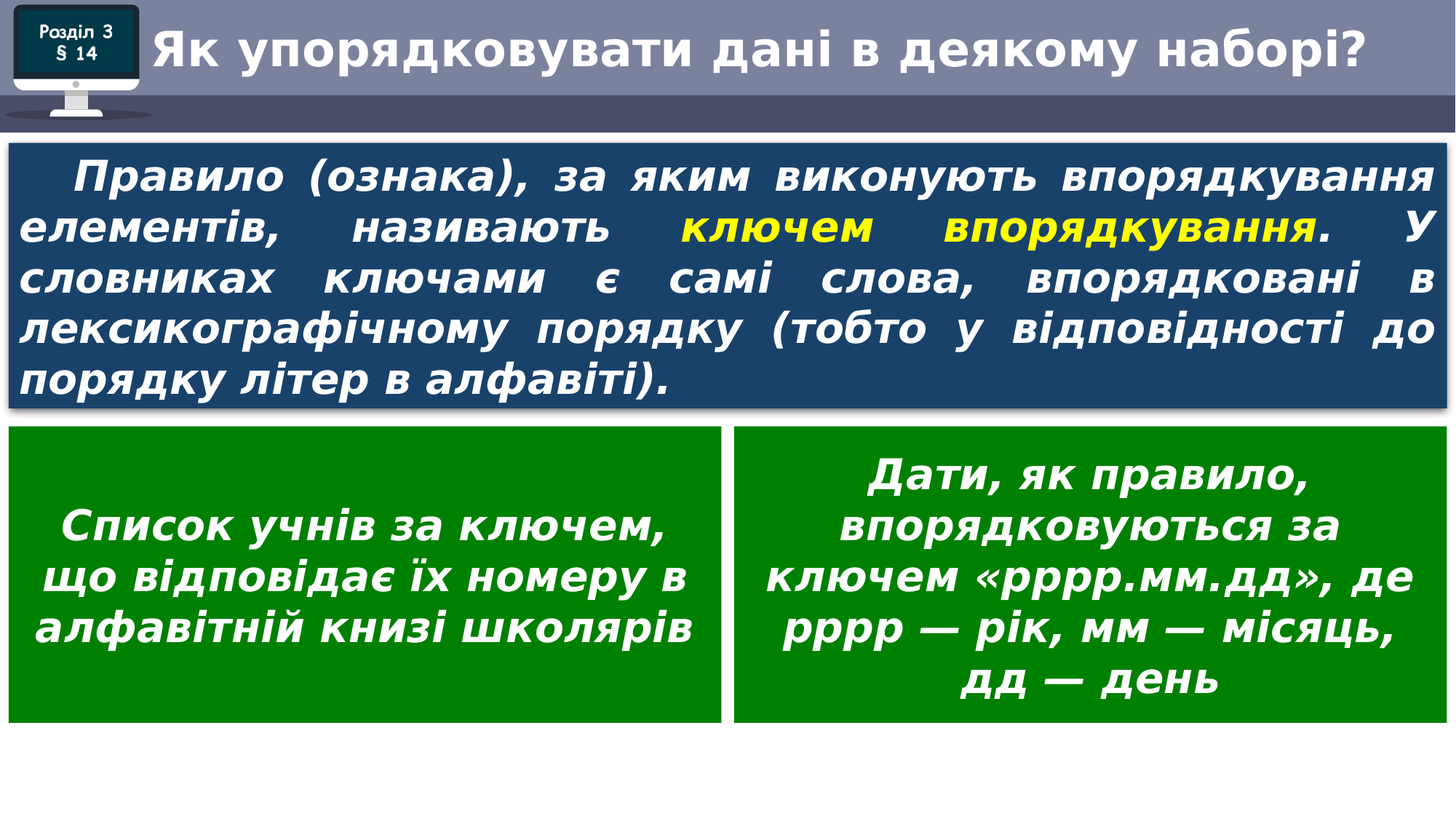

# Як упорядковувати дані в деякому наборі?
Правило (ознака), за яким виконують впорядкування елементів, називають ключем впорядкування. У словниках ключами є самі слова, впорядковані в лексикографічному порядку (тобто у відповідності до порядку літер в алфавіті).
Список учнів за ключем, що відповідає їх номеру в алфавітній книзі школярів
Дати, як правило, впорядковуються за ключем «рррр.мм.дд», де рррр — рік, мм — місяць,
дд — день